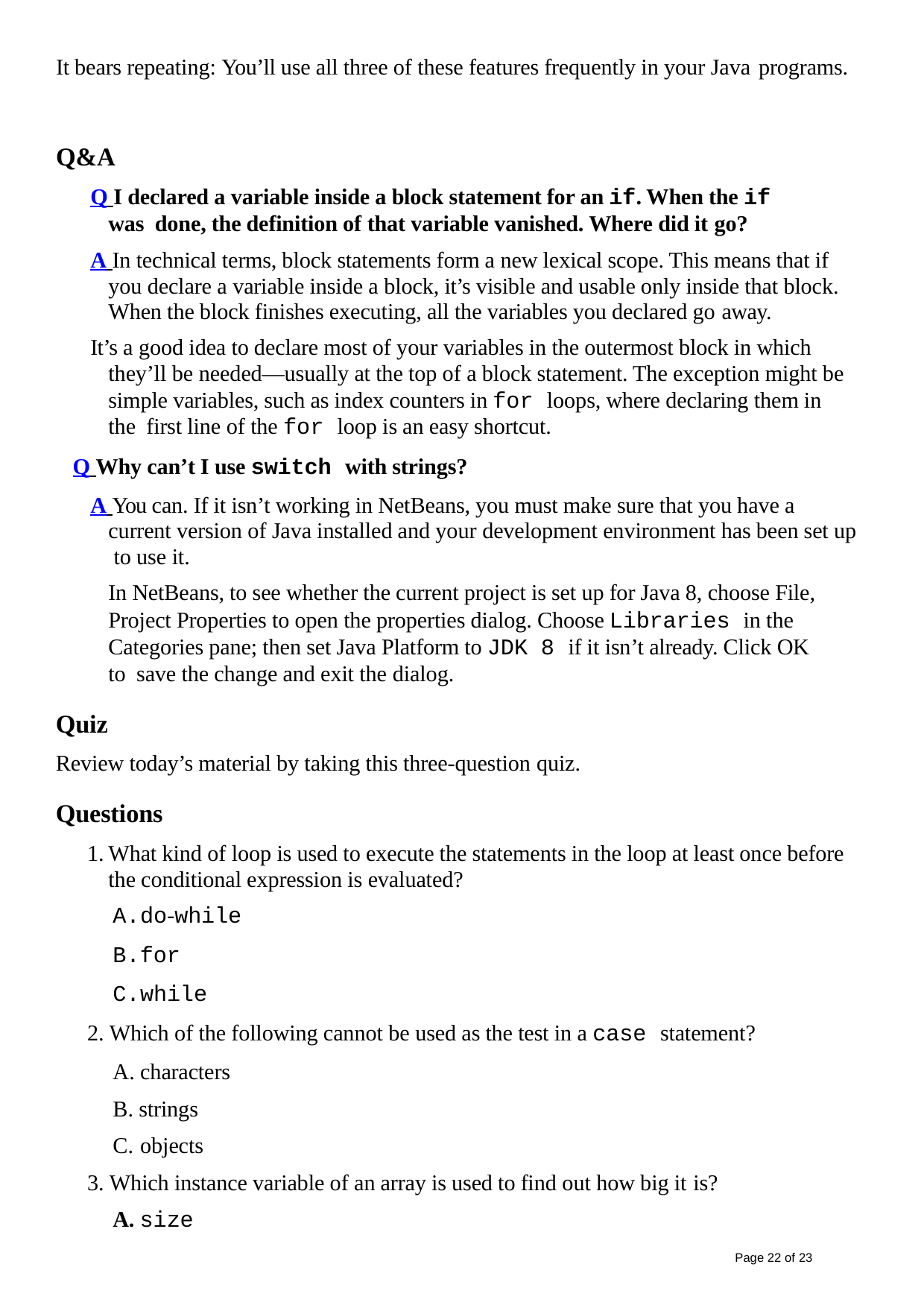

It bears repeating: You’ll use all three of these features frequently in your Java programs.

Q&A
Q I declared a variable inside a block statement for an if. When the if was  done, the definition of that variable vanished. Where did it go?
A In technical terms, block statements form a new lexical scope. This means that if  you declare a variable inside a block, it’s visible and usable only inside that block.  When the block finishes executing, all the variables you declared go away.
It’s a good idea to declare most of your variables in the outermost block in which  they’ll be needed—usually at the top of a block statement. The exception might be  simple variables, such as index counters in for loops, where declaring them in the  first line of the for loop is an easy shortcut.
Q Why can’t I use switch with strings?
A You can. If it isn’t working in NetBeans, you must make sure that you have a  current version of Java installed and your development environment has been set up  to use it.
In NetBeans, to see whether the current project is set up for Java 8, choose File,  Project Properties to open the properties dialog. Choose Libraries in the  Categories pane; then set Java Platform to JDK 8 if it isn’t already. Click OK to  save the change and exit the dialog.
Quiz
Review today’s material by taking this three-question quiz.
Questions
What kind of loop is used to execute the statements in the loop at least once before  the conditional expression is evaluated?
do-while
for
while
Which of the following cannot be used as the test in a case statement?
characters
strings
objects
Which instance variable of an array is used to find out how big it is?
A. size
Page 22 of 23